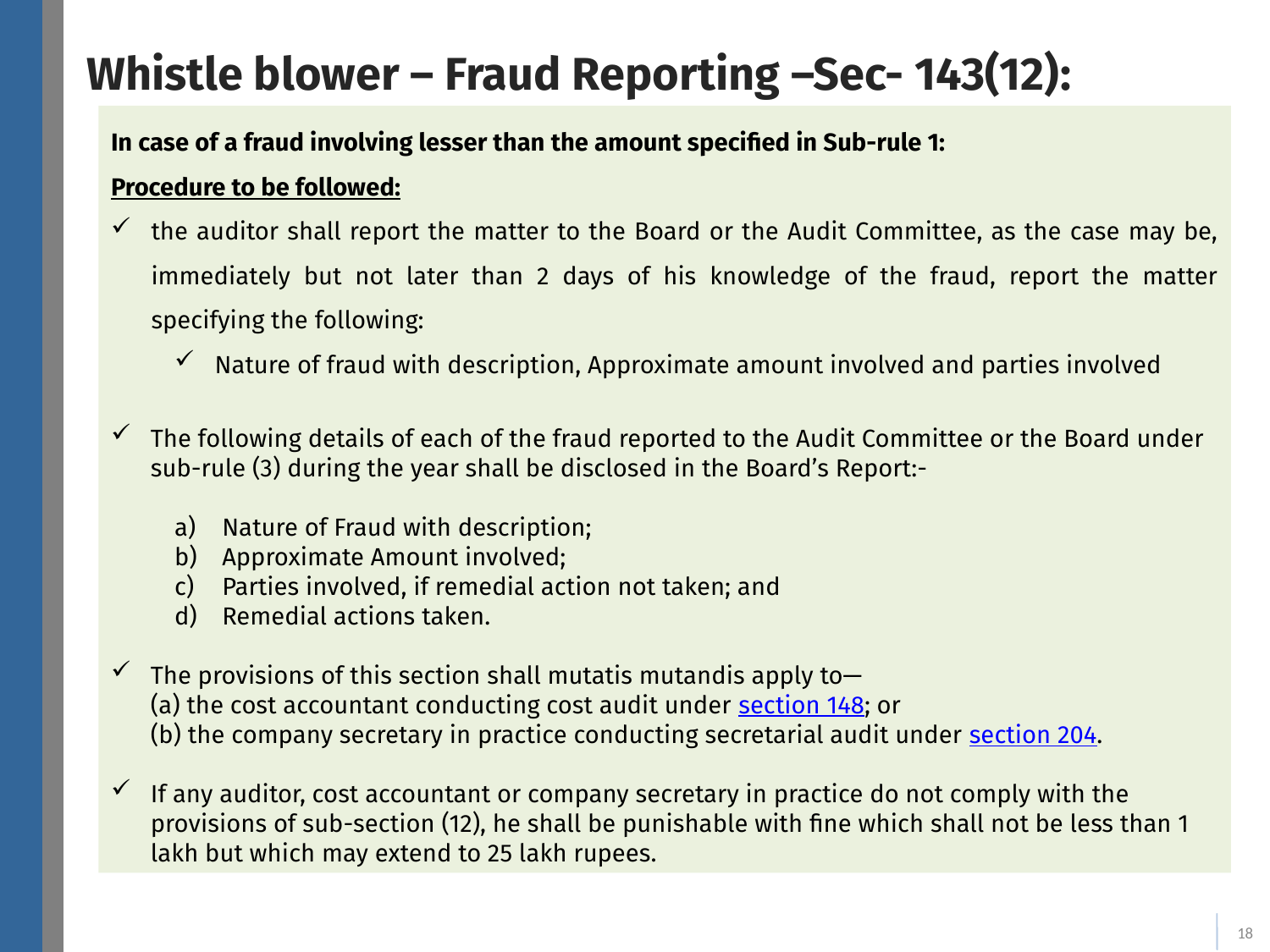

# Whistle blower – Fraud Reporting –Sec- 143(12):
In case of a fraud involving lesser than the amount specified in Sub-rule 1:
Procedure to be followed:
the auditor shall report the matter to the Board or the Audit Committee, as the case may be, immediately but not later than 2 days of his knowledge of the fraud, report the matter specifying the following:
Nature of fraud with description, Approximate amount involved and parties involved

The following details of each of the fraud reported to the Audit Committee or the Board under sub-rule (3) during the year shall be disclosed in the Board’s Report:-

Nature of Fraud with description;
Approximate Amount involved;
Parties involved, if remedial action not taken; and
Remedial actions taken.

The provisions of this section shall mutatis mutandis apply to—
(a) the cost accountant conducting cost audit under section 148; or
(b) the company secretary in practice conducting secretarial audit under section 204.

If any auditor, cost accountant or company secretary in practice do not comply with the provisions of sub-section (12), he shall be punishable with fine which shall not be less than 1 lakh but which may extend to 25 lakh rupees.
18